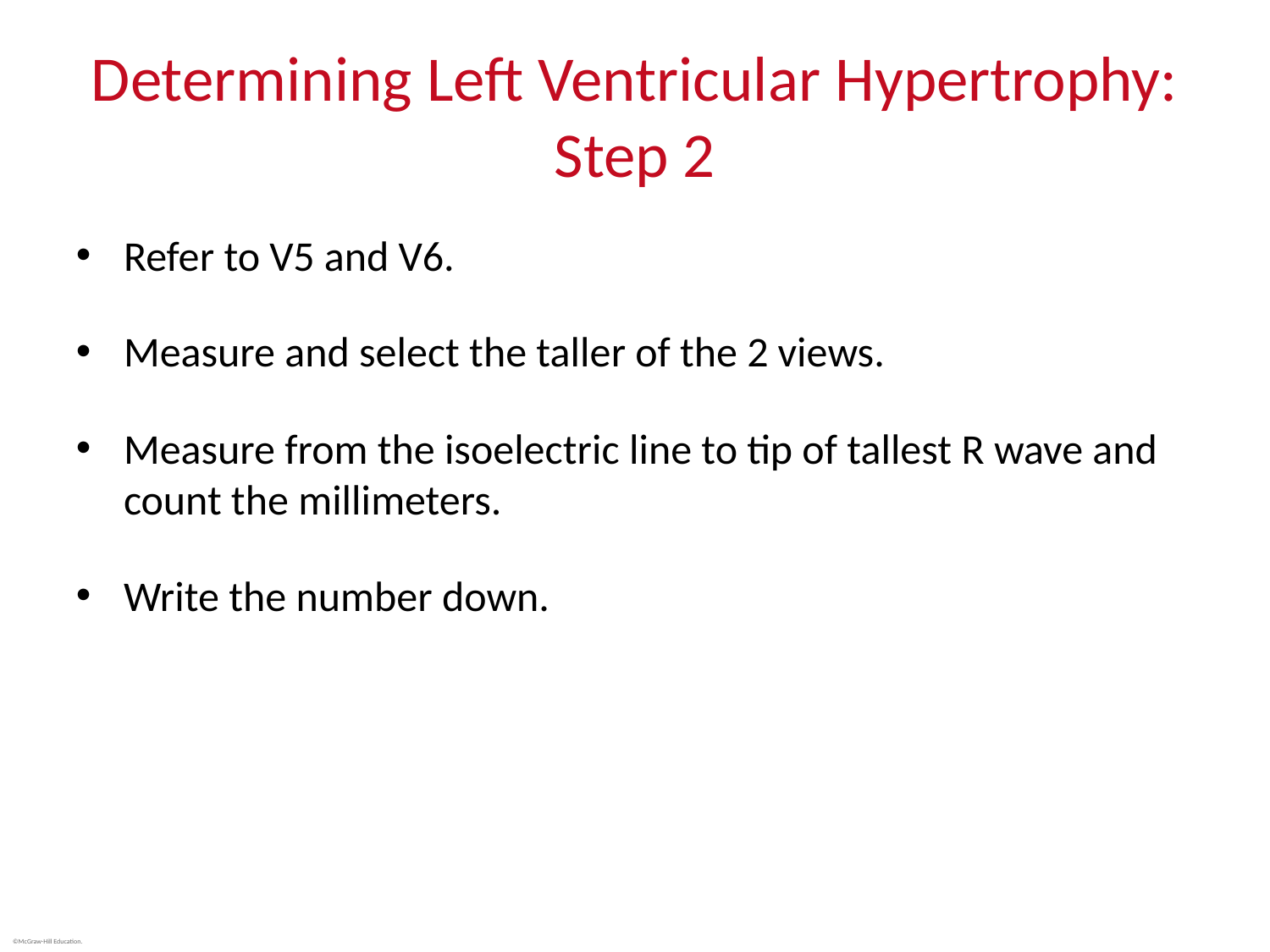

# Determining Left Ventricular Hypertrophy: Step 2
Refer to V5 and V6.
Measure and select the taller of the 2 views.
Measure from the isoelectric line to tip of tallest R wave and count the millimeters.
Write the number down.